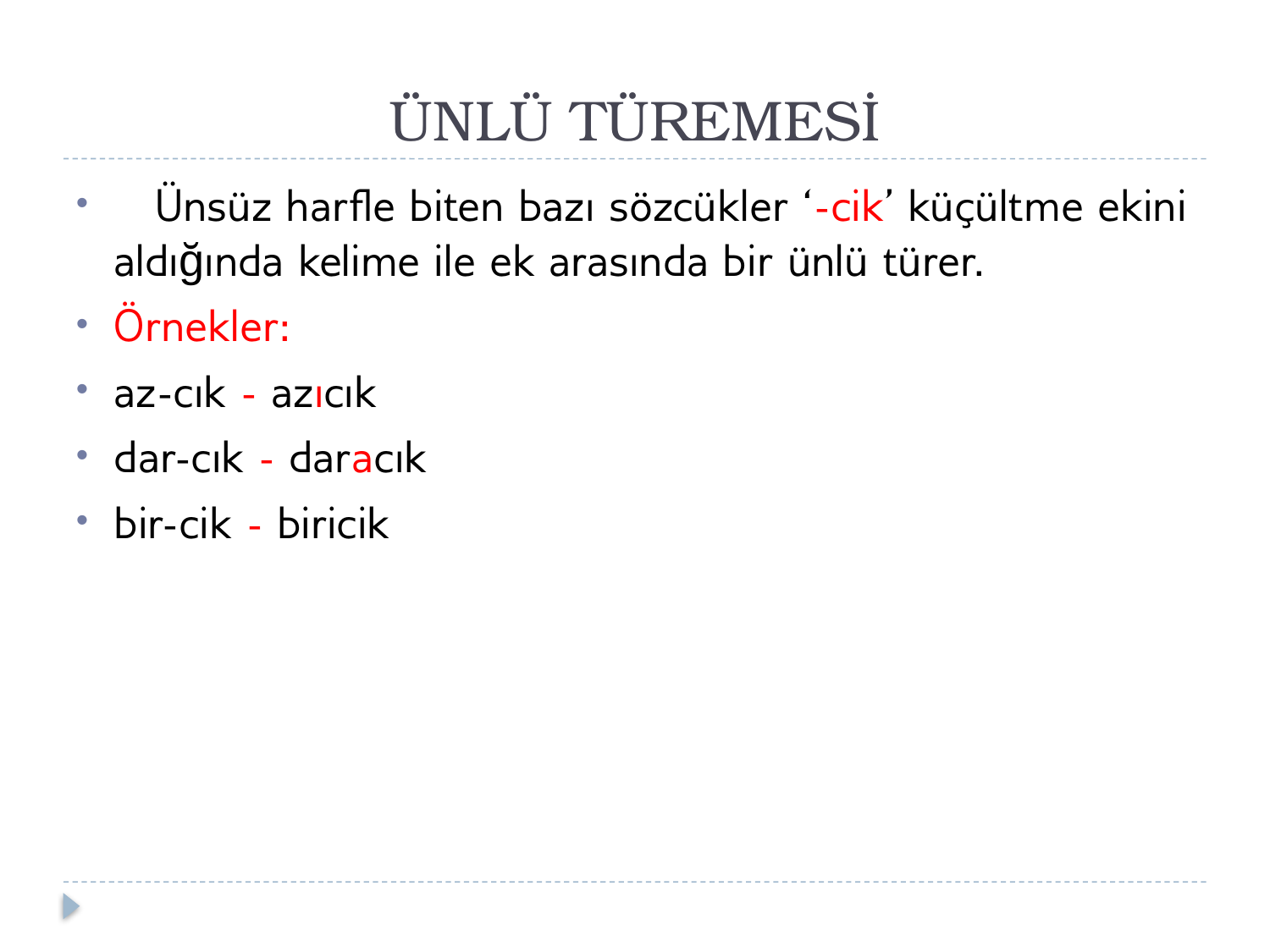

# ÜNLÜ TÜREMESİ
   Ünsüz harfle biten bazı sözcükler ‘-cik’ küçültme ekini aldığında kelime ile ek arasında bir ünlü türer.
Örnekler:
az-cık - azıcık
dar-cık - daracık
bir-cik - biricik